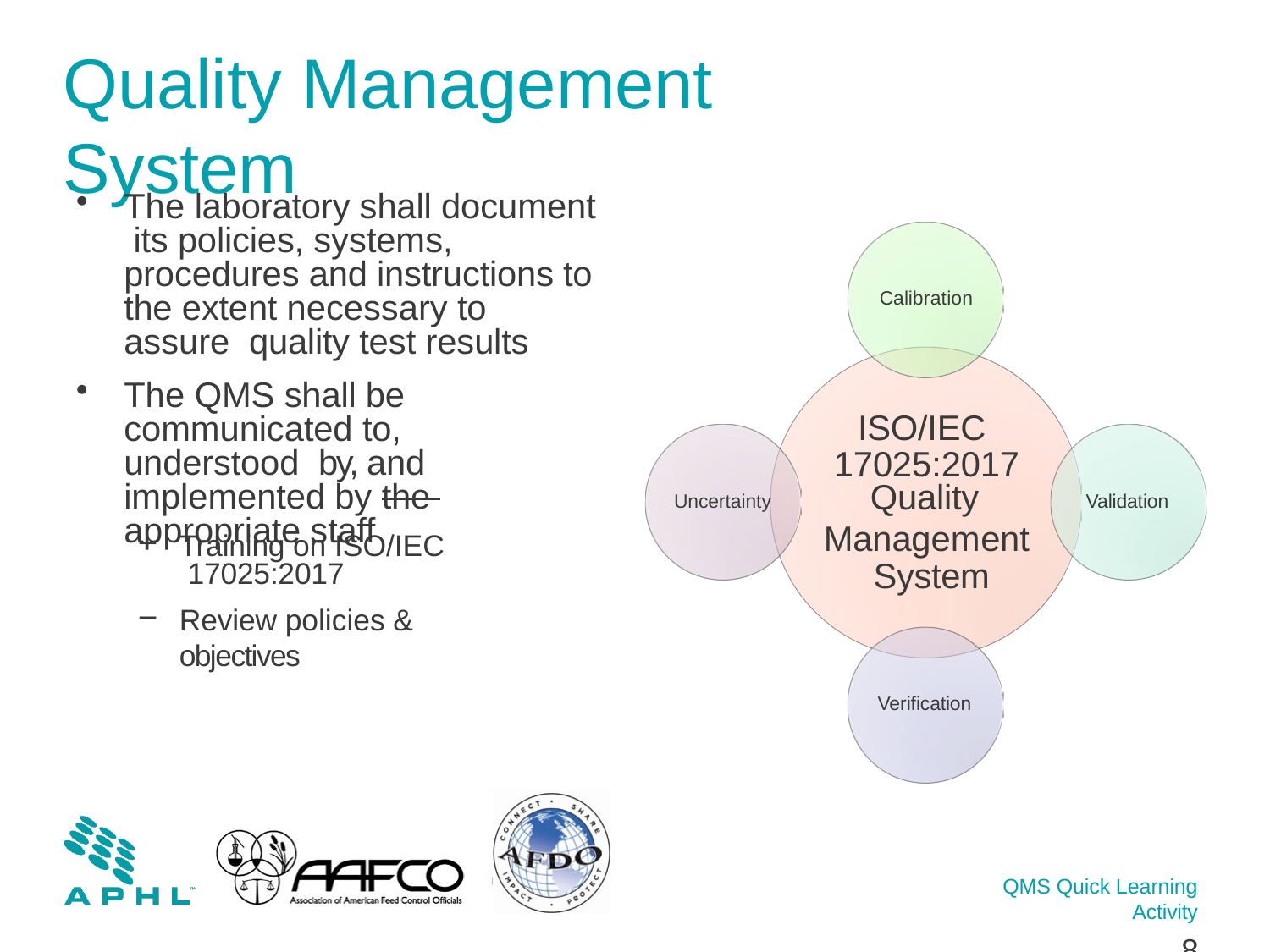

# Quality Management System
The laboratory shall document  its policies, systems,  procedures and instructions to  the extent necessary to assure  quality test results
The QMS shall be  communicated to, understood  by, and implemented by the  appropriate staff

Calibration

ISO/IEC  17025:2017
Quality
Management  System

Uncertainty
Validation
Training on ISO/IEC  17025:2017
Review policies & objectives

Verification

QMS Quick Learning Activity
8